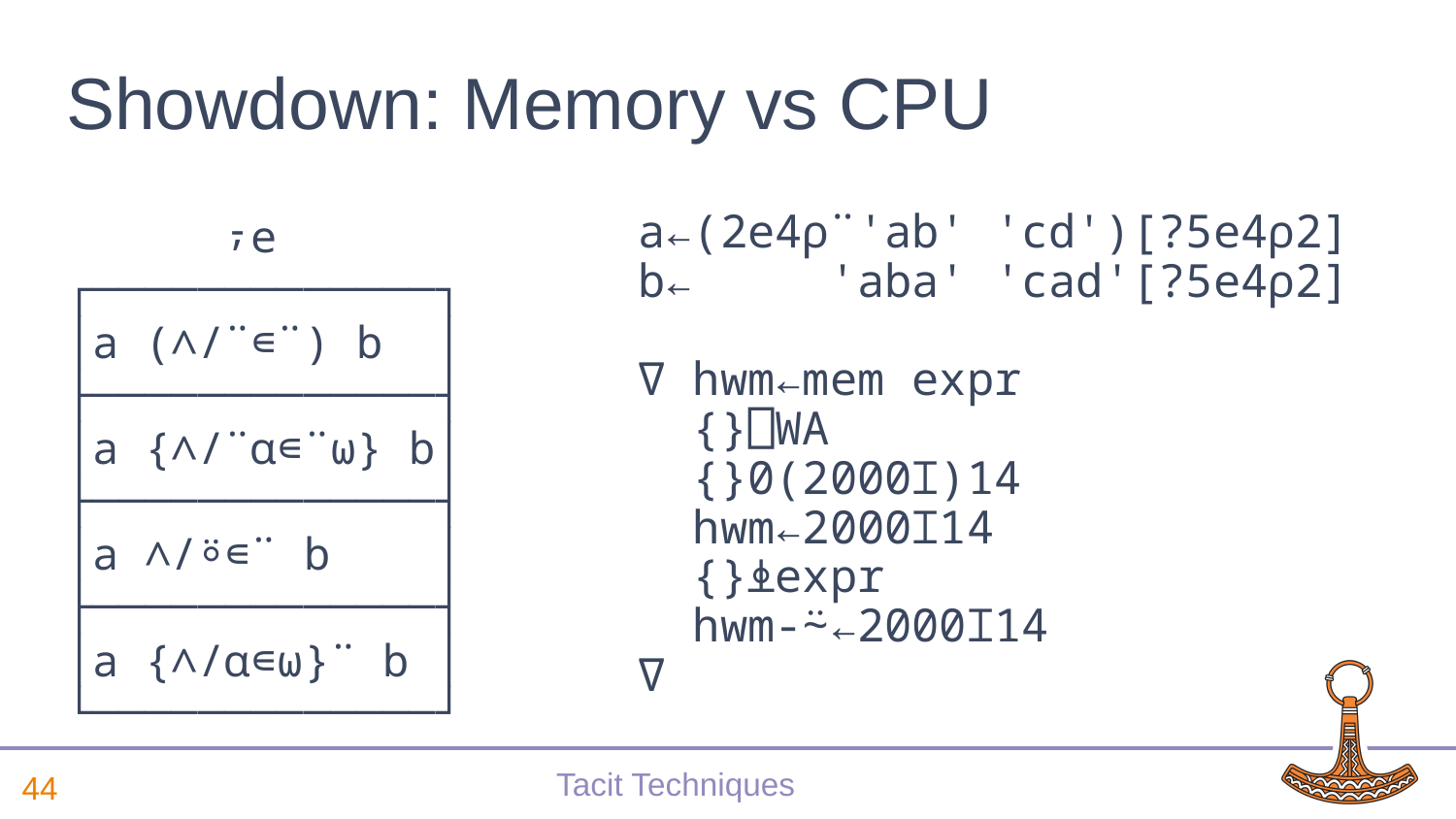

# Showdown: Memory vs CPU
      ⍪e
┌─────────────┐
│a (∧/¨∊¨) b  │
├─────────────┤
│a {∧/¨⍺∊¨⍵} b│
├─────────────┤
│a ∧/⍤∊¨ b    │
├─────────────┤
│a {∧/⍺∊⍵}¨ b │
└─────────────┘

a←(2e4⍴¨'ab' 'cd')[?5e4⍴2]
b←     'aba' 'cad'[?5e4⍴2]

∇ hwm←mem expr
  {}⎕WA
  {}0(2000⌶)14
  hwm←2000⌶14
  {}⍎expr
  hwm-⍨←2000⌶14
∇